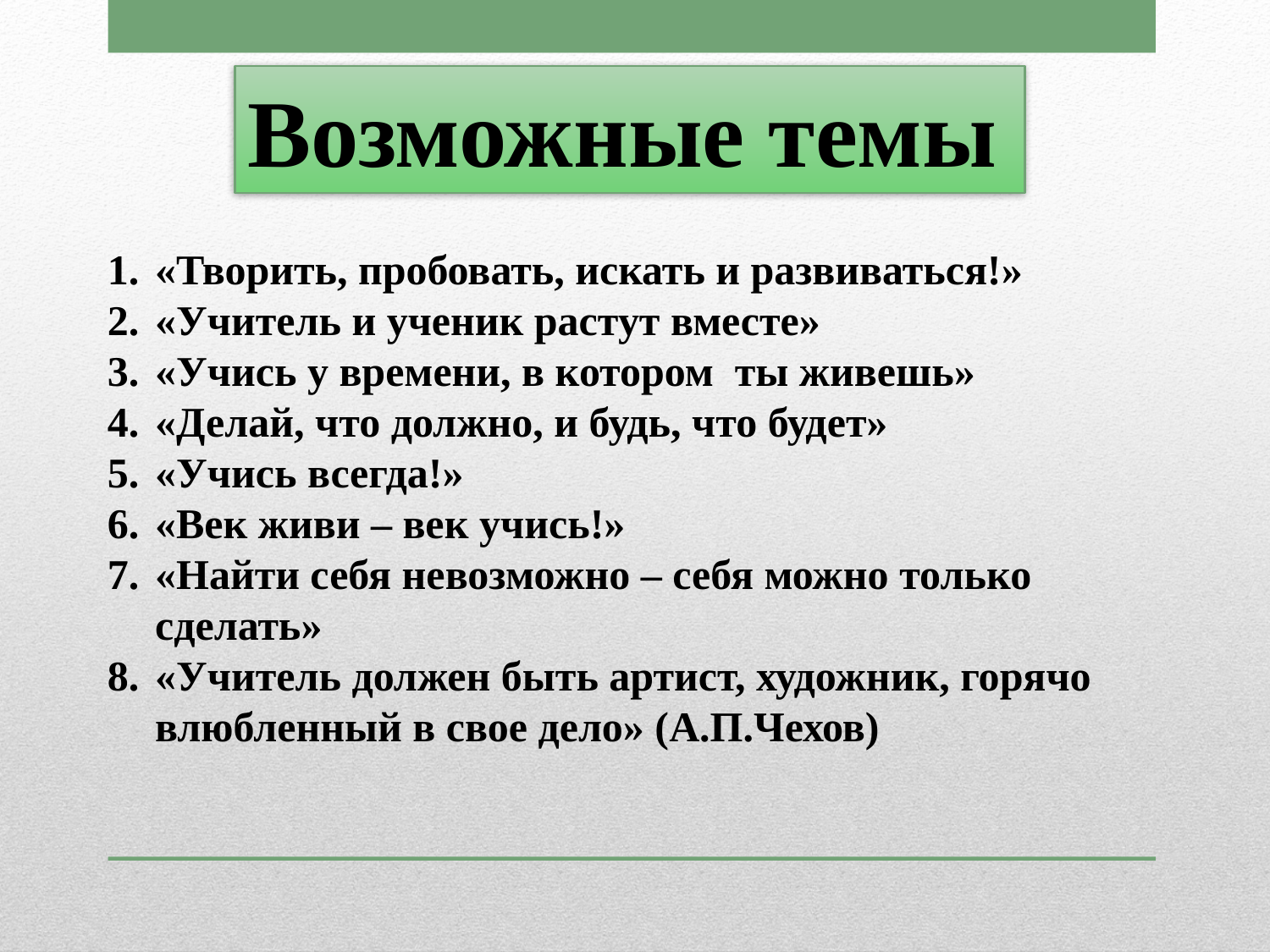

Возможные темы
«Творить, пробовать, искать и развиваться!»
«Учитель и ученик растут вместе»
«Учись у времени, в котором  ты живешь»
«Делай, что должно, и будь, что будет»
«Учись всегда!»
«Век живи – век учись!»
«Найти себя невозможно – себя можно только сделать»
«Учитель должен быть артист, художник, горячо влюбленный в свое дело» (А.П.Чехов)